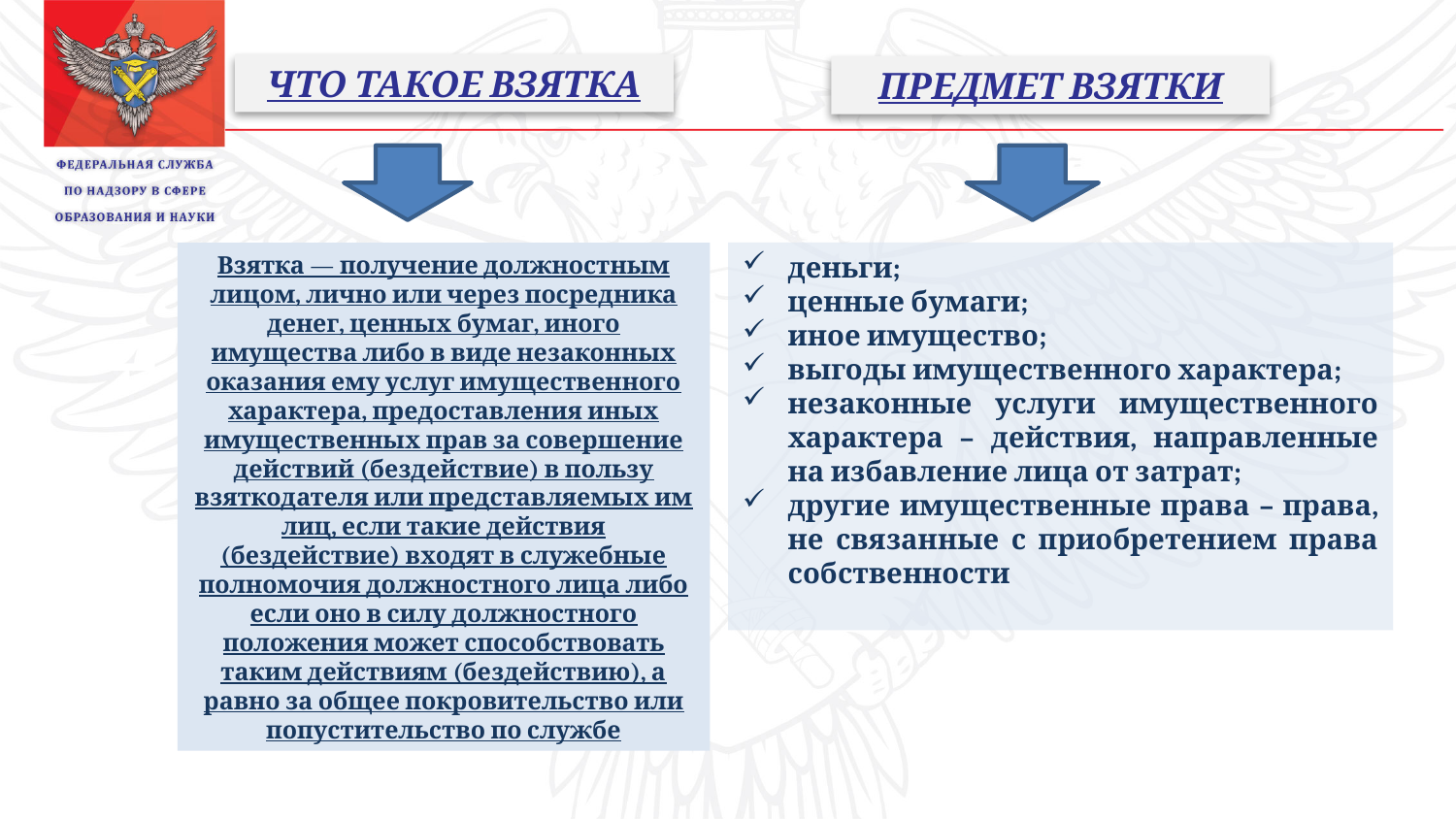

ЧТО ТАКОЕ ВЗЯТКА
ПРЕДМЕТ ВЗЯТКИ

Взятка — получение должностным лицом, лично или через посредника денег, ценных бумаг, иного имущества либо в виде незаконных оказания ему услуг имущественного характера, предоставления иных имущественных прав за совершение действий (бездействие) в пользу взяткодателя или представляемых им лиц, если такие действия (бездействие) входят в служебные полномочия должностного лица либо если оно в силу должностного положения может способствовать таким действиям (бездействию), а равно за общее покровительство или попустительство по службе
деньги;
ценные бумаги;
иное имущество;
выгоды имущественного характера;
незаконные услуги имущественного характера – действия, направленные на избавление лица от затрат;
другие имущественные права – права, не связанные с приобретением права собственности